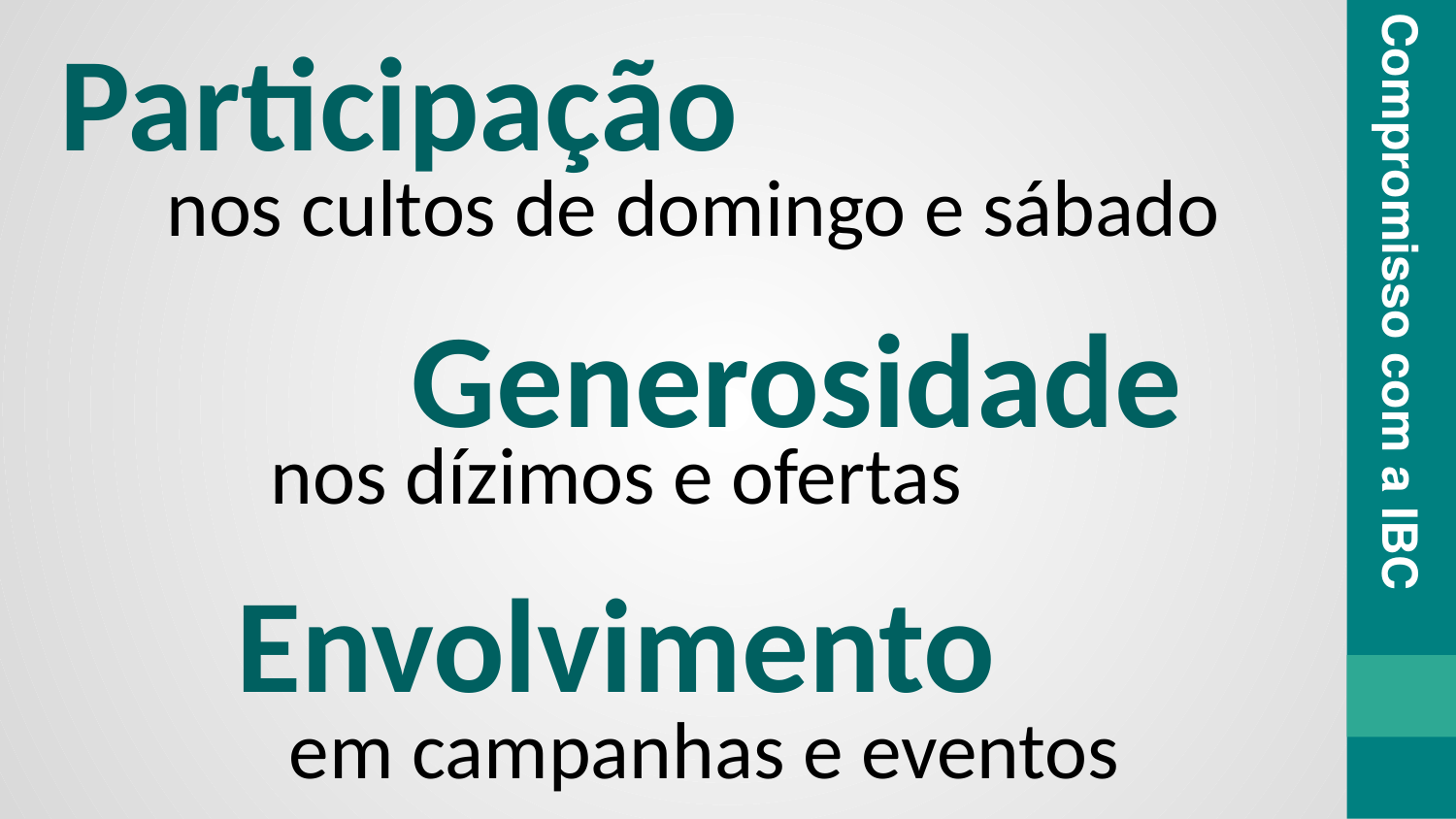

Participação
nos cultos de domingo e sábado
Generosidade
Compromisso com a IBC
nos dízimos e ofertas
Envolvimento
em campanhas e eventos